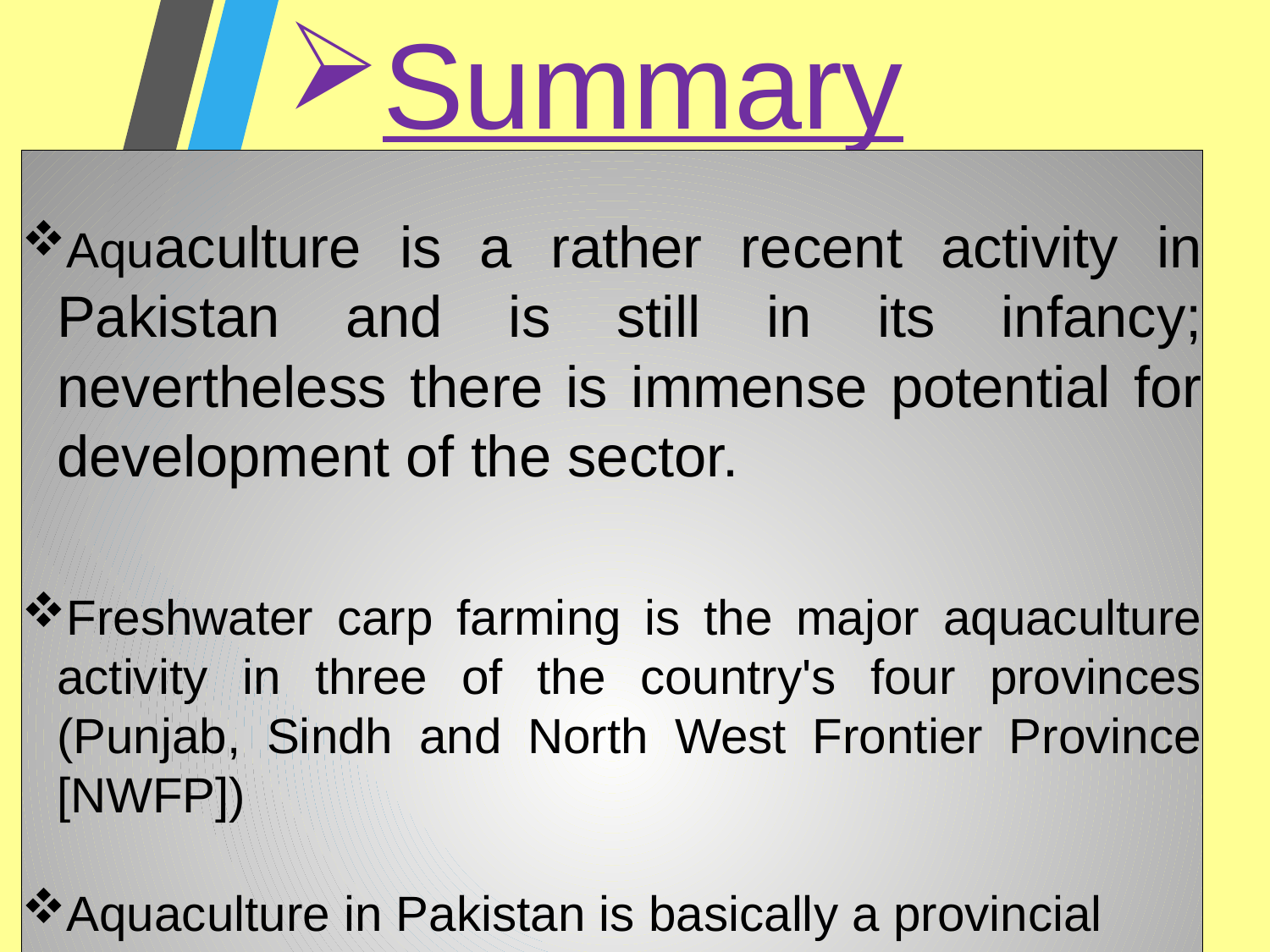

# Summary

Aquaculture is a rather recent activity in Pakistan and is still in its infancy; nevertheless there is immense potential for development of the sector.

Freshwater carp farming is the major aquaculture activity in three of the country's four provinces (Punjab, Sindh and North West Frontier Province [NWFP])

Aquaculture in Pakistan is basically a provincial responsibility; at the central level fisheries is the responsibility of the office of the Fisheries Development Commissioner (FDC) working under the Ministry of Food, Agriculture and Livestock (MINFAL).